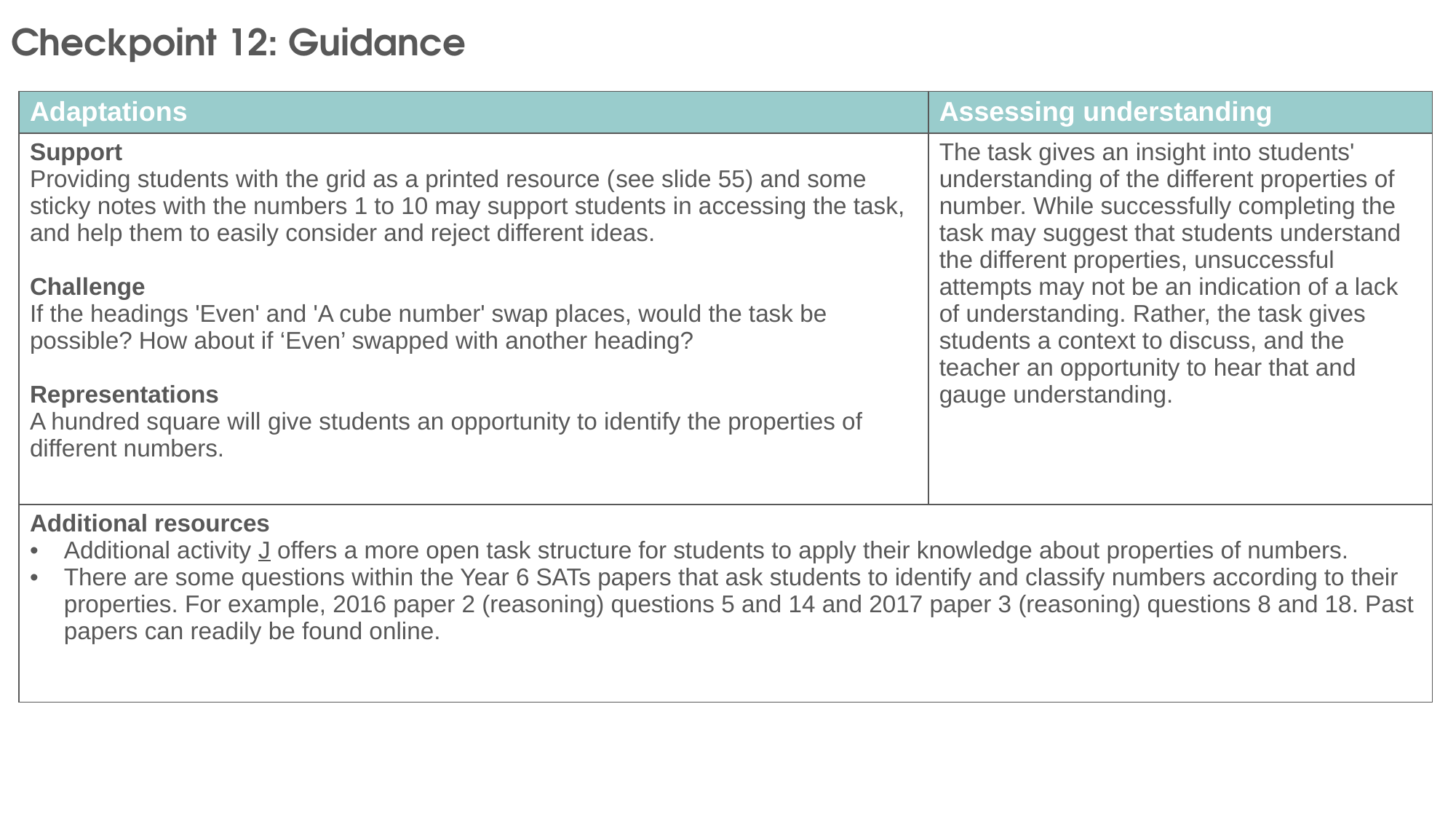

Checkpoint 12: Guidance
| Adaptations | Assessing understanding |
| --- | --- |
| Support Providing students with the grid as a printed resource (see slide 55) and some sticky notes with the numbers 1 to 10 may support students in accessing the task, and help them to easily consider and reject different ideas. Challenge If the headings 'Even' and 'A cube number' swap places, would the task be possible? How about if ‘Even’ swapped with another heading?  Representations A hundred square will give students an opportunity to identify the properties of different numbers. | The task gives an insight into students' understanding of the different properties of number. While successfully completing the task may suggest that students understand the different properties, unsuccessful attempts may not be an indication of a lack of understanding. Rather, the task gives students a context to discuss, and the teacher an opportunity to hear that and gauge understanding. |
| Additional resources Additional activity J offers a more open task structure for students to apply their knowledge about properties of numbers. There are some questions within the Year 6 SATs papers that ask students to identify and classify numbers according to their properties. For example, 2016 paper 2 (reasoning) questions 5 and 14 and 2017 paper 3 (reasoning) questions 8 and 18. Past papers can readily be found online. |  |